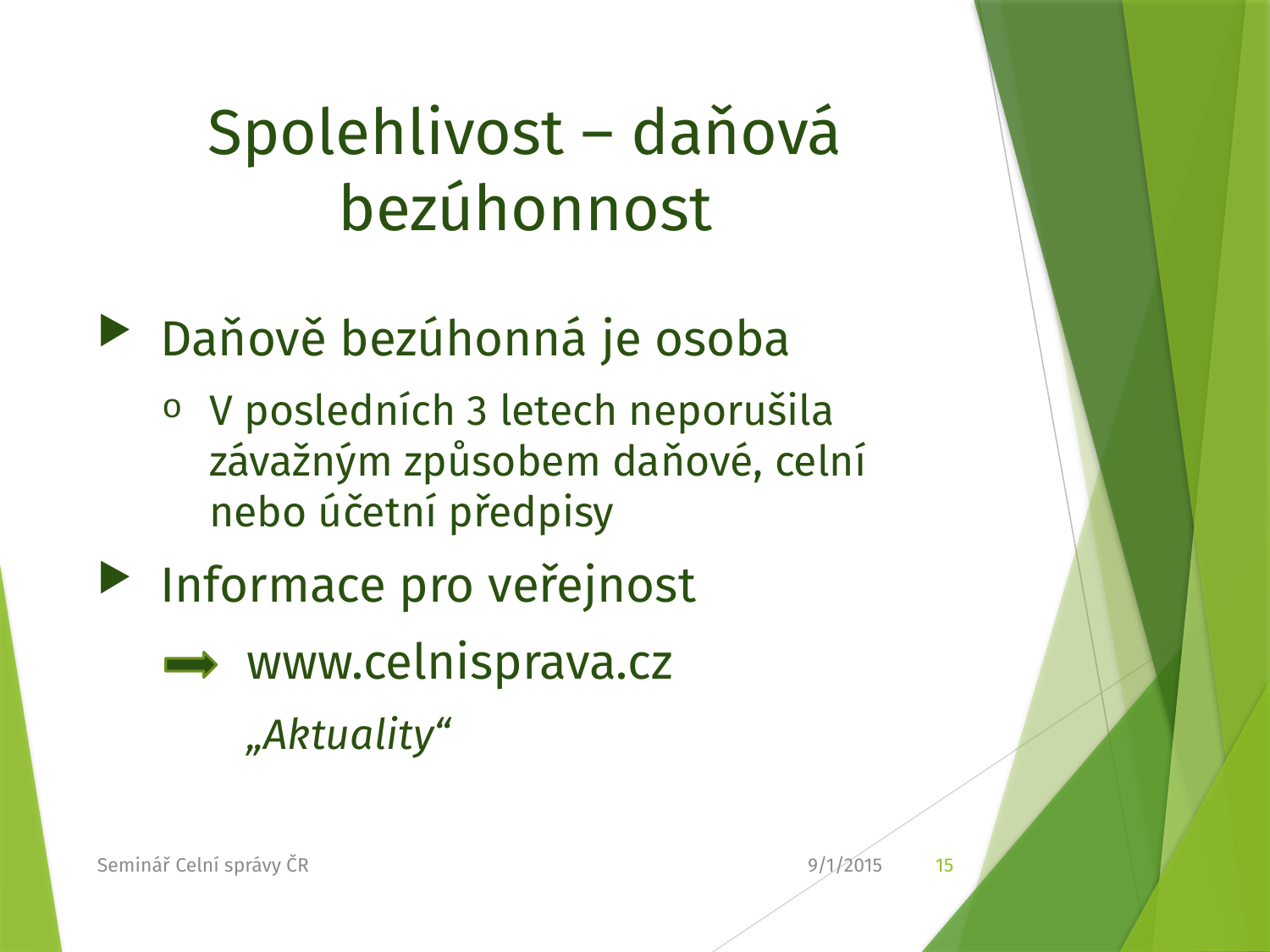

# Spolehlivost – daňová bezúhonnost
Daňově bezúhonná je osoba
V posledních 3 letech neporušila závažným způsobem daňové, celní nebo účetní předpisy
Informace pro veřejnost
www.celnisprava.cz
„Aktuality“

Seminář Celní správy ČR
9/1/2015
15